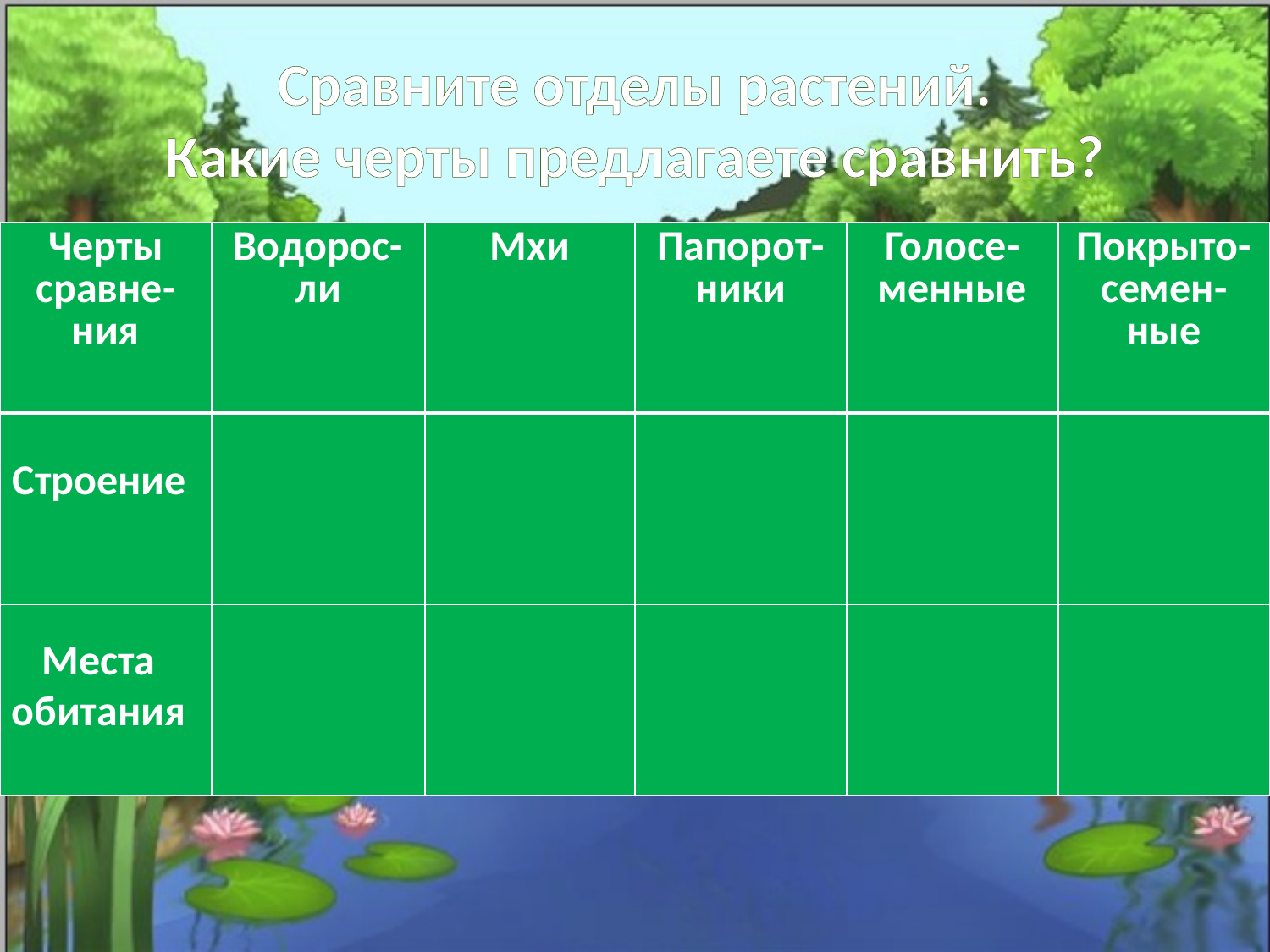

# Сравните отделы растений. Какие черты предлагаете сравнить?
| Черты сравне-ния | Водорос-ли | Мхи | Папорот-ники | Голосе-менные | Покрыто-семен-ные |
| --- | --- | --- | --- | --- | --- |
|  |  |  |  |  |  |
|  |  |  |  |  |  |
Строение
Места
обитания